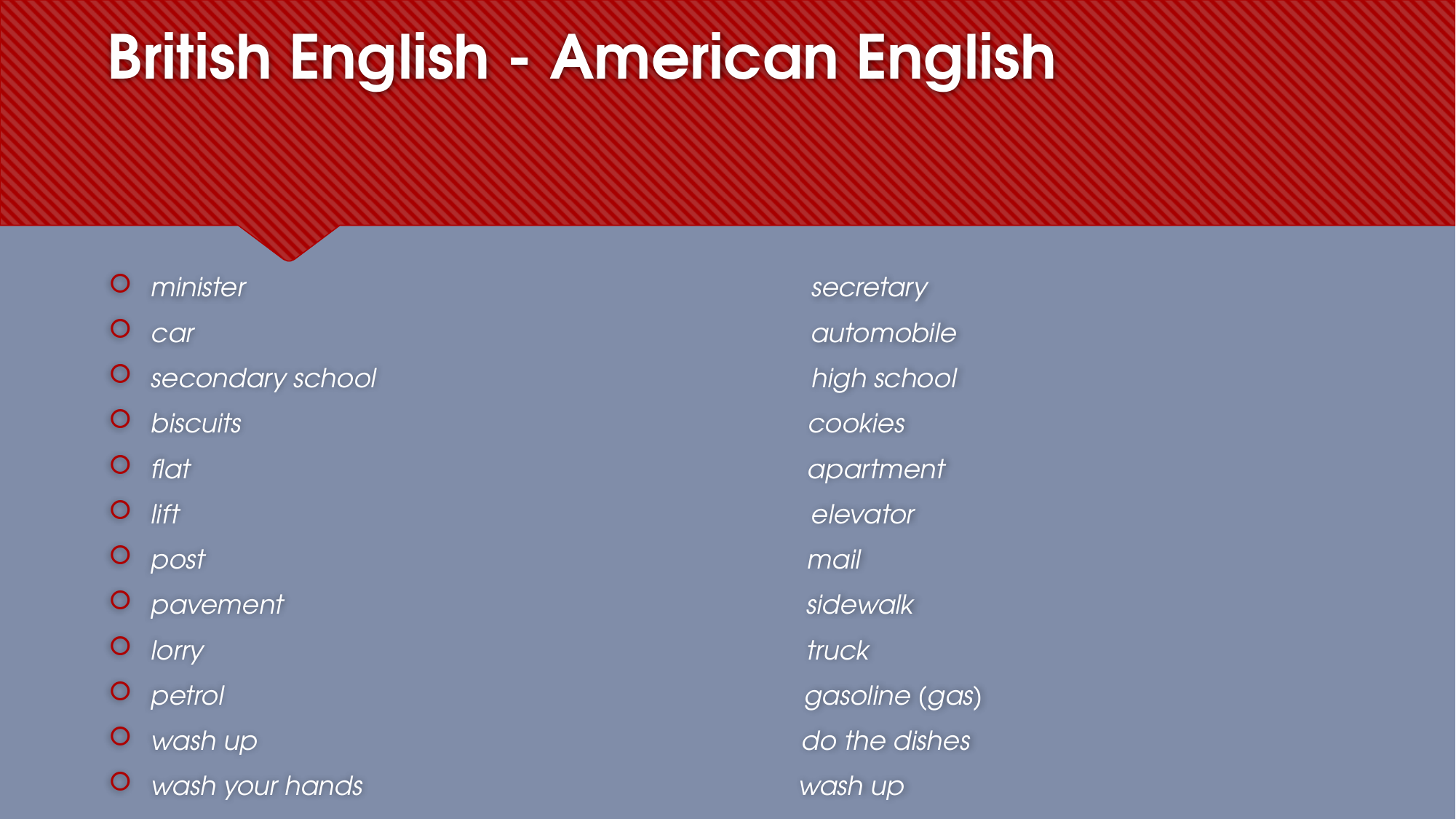

# British English - American English
minister                                                                              secretary
car                                                                                     automobile
secondary school                                                            high school
biscuits                                                                              cookies
flat                                                                                     apartment
lift                                                                                       elevator
post                                                                                   mail
pavement                                                                        sidewalk
lorry                                                                                   truck
petrol                                                                                gasoline (gas)
wash up                                                                           do the dishes
wash your hands                                                            wash up